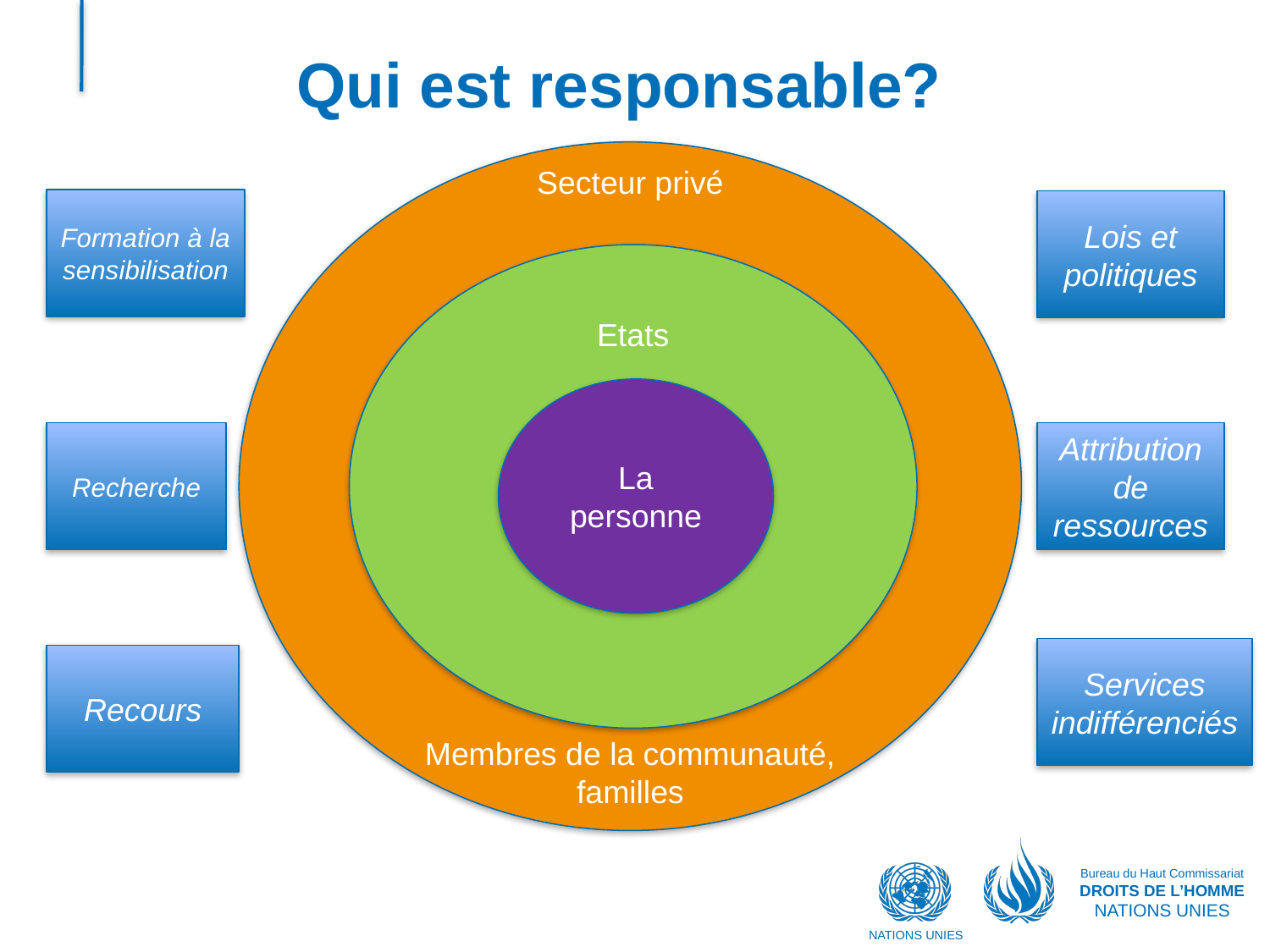

# Qui est responsable?
Secteur privé

Membres de la communauté,
familles
Formation à la sensibilisation

Lois et politiques
Etats

La personne
Recherche
Attribution de ressources
Services indifférenciés
Recours
Bureau du Haut Commissariat
DROITS DE L’HOMME
NATIONS UNIES
NATIONS UNIES